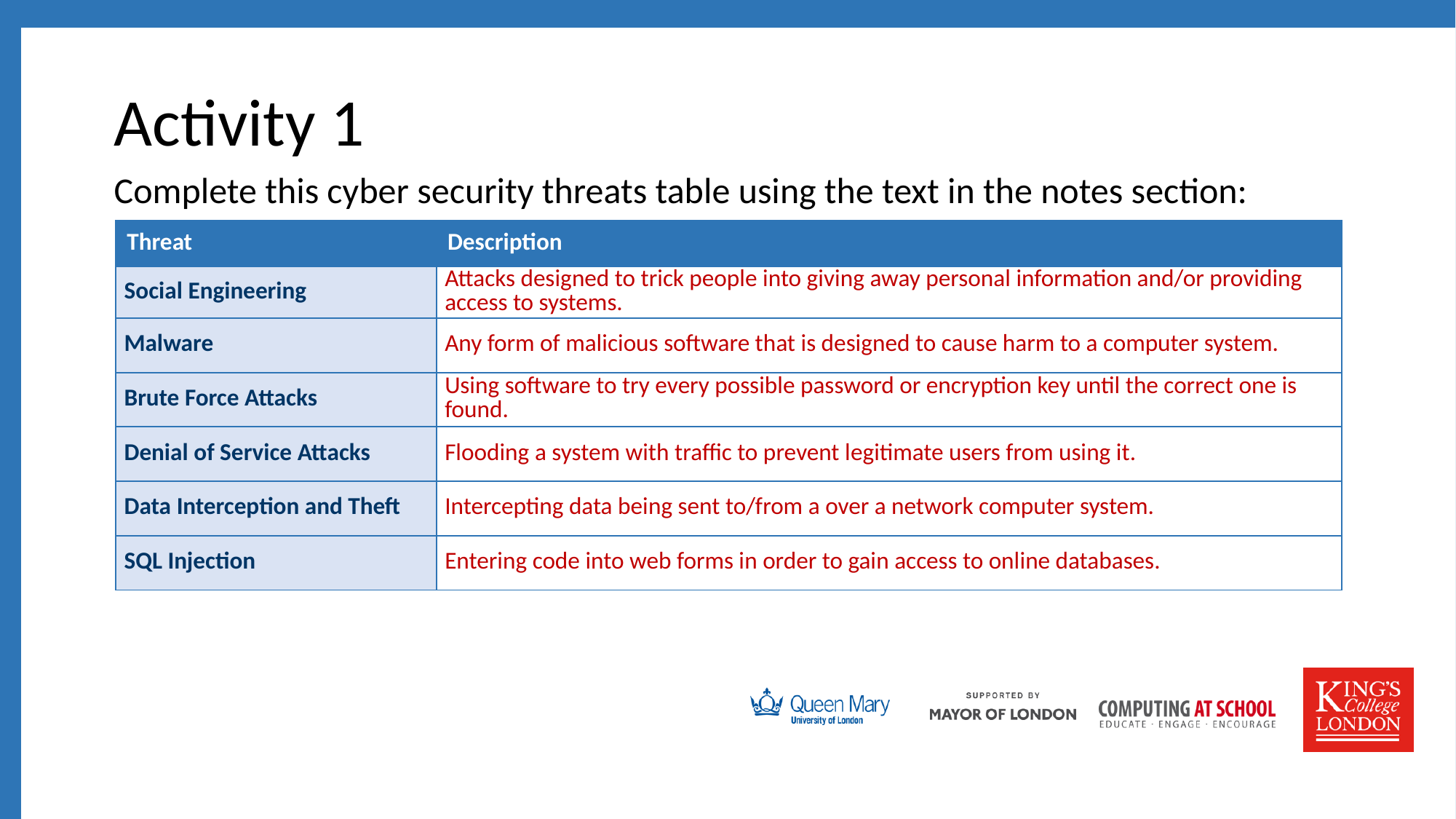

# Activity 1
Complete this cyber security threats table using the text in the notes section:
| Threat | Description |
| --- | --- |
| Social Engineering | Attacks designed to trick people into giving away personal information and/or providing access to systems. |
| Malware | Any form of malicious software that is designed to cause harm to a computer system. |
| Brute Force Attacks | Using software to try every possible password or encryption key until the correct one is found. |
| Denial of Service Attacks | Flooding a system with traffic to prevent legitimate users from using it. |
| Data Interception and Theft | Intercepting data being sent to/from a over a network computer system. |
| SQL Injection | Entering code into web forms in order to gain access to online databases. |